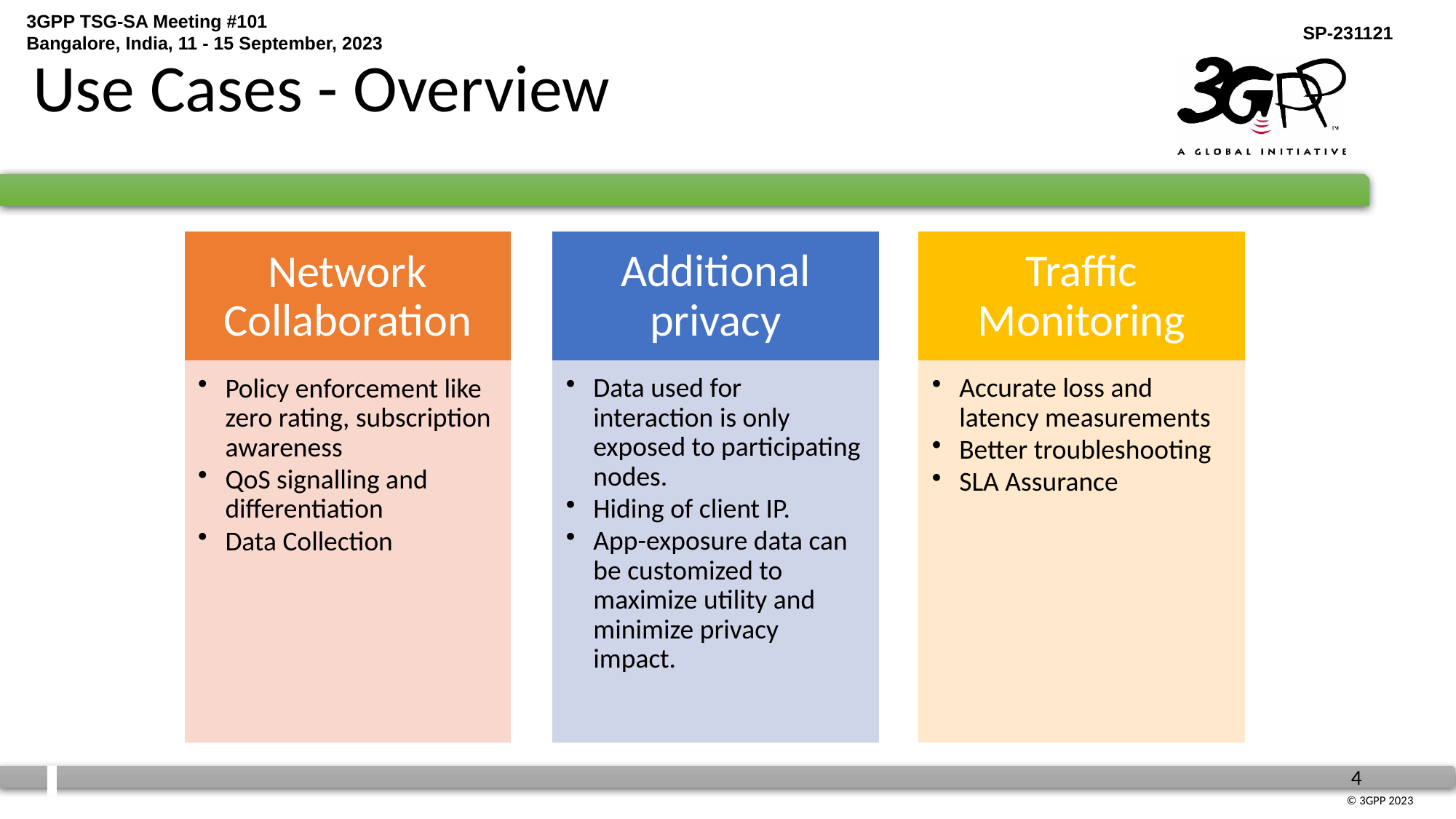

# Use Cases - Overview
Additional privacy
Traffic Monitoring
Network Collaboration
Data used for interaction is only exposed to participating nodes.
Hiding of client IP.
App-exposure data can be customized to maximize utility and minimize privacy impact.
Accurate loss and latency measurements
Better troubleshooting
SLA Assurance
Policy enforcement like zero rating, subscription awareness
QoS signalling and differentiation
Data Collection